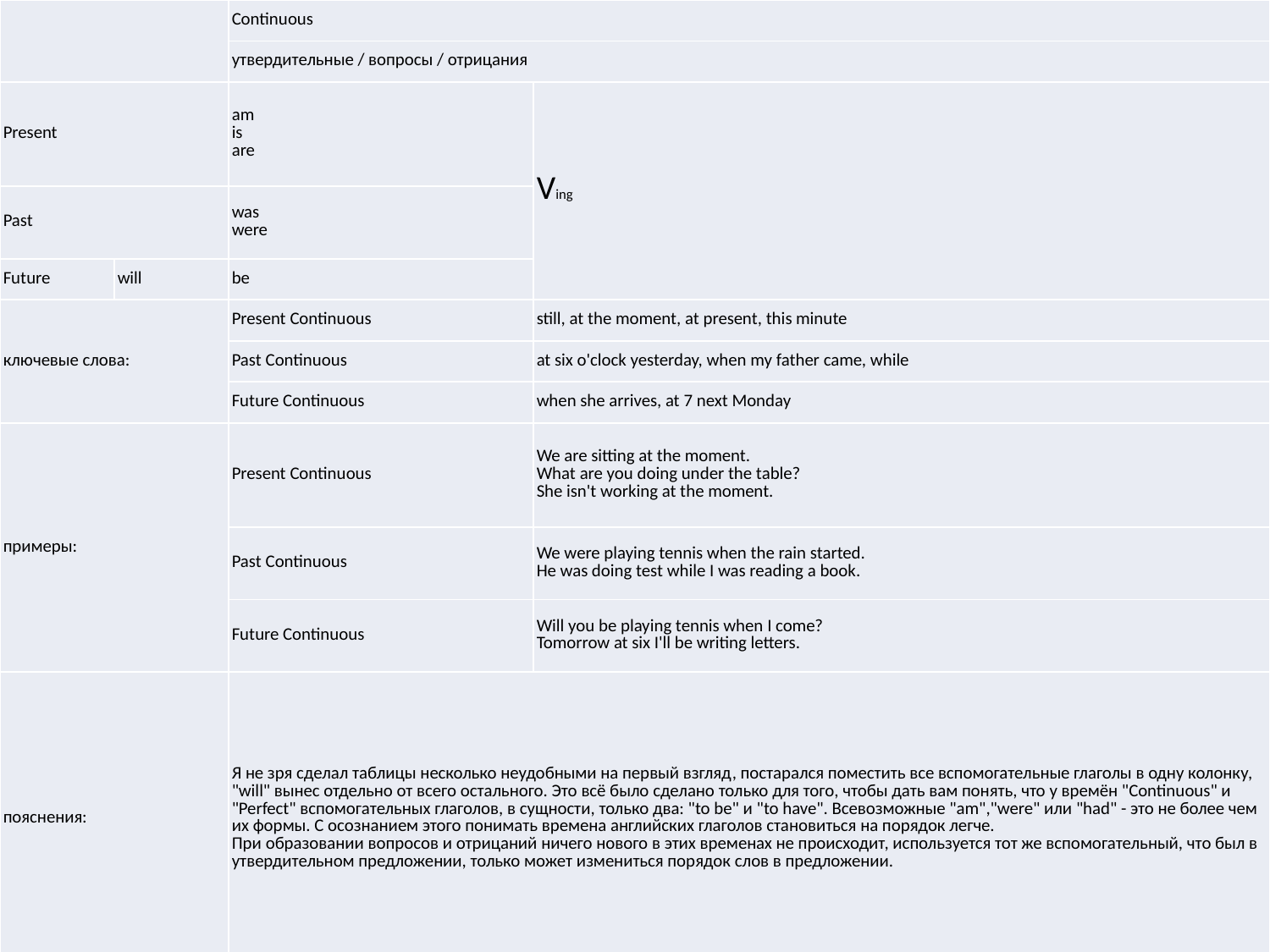

|  |  | Continuous |  |
| --- | --- | --- | --- |
|  |  | утвердительные / вопросы / отрицания |  |
| Present |  | am is are | Ving |
| Past |  | was were |  |
| Future | will | be |  |
| ключевые слова: |  | Present Continuous | still, at the moment, at present, this minute |
|  |  | Past Continuous | at six o'clock yesterday, when my father came, while |
|  |  | Future Continuous | when she arrives, at 7 next Monday |
| примеры: |  | Present Continuous | We are sitting at the moment. What are you doing under the table? She isn't working at the moment. |
|  |  | Past Continuous | We were playing tennis when the rain started. He was doing test while I was reading a book. |
|  |  | Future Continuous | Will you be playing tennis when I come? Tomorrow at six I'll be writing letters. |
| пояснения: |  | Я не зря сделал таблицы несколько неудобными на первый взгляд, постарался поместить все вспомогательные глаголы в одну колонку, "will" вынес отдельно от всего остального. Это всё было сделано только для того, чтобы дать вам понять, что у времён "Continuous" и "Perfect" вспомогательных глаголов, в сущности, только два: "to be" и "to have". Всевозможные "am","were" или "had" - это не более чем их формы. С осознанием этого понимать времена английских глаголов становиться на порядок легче. При образовании вопросов и отрицаний ничего нового в этих временах не происходит, используется тот же вспомогательный, что был в утвердительном предложении, только может измениться порядок слов в предложении. |  |
#